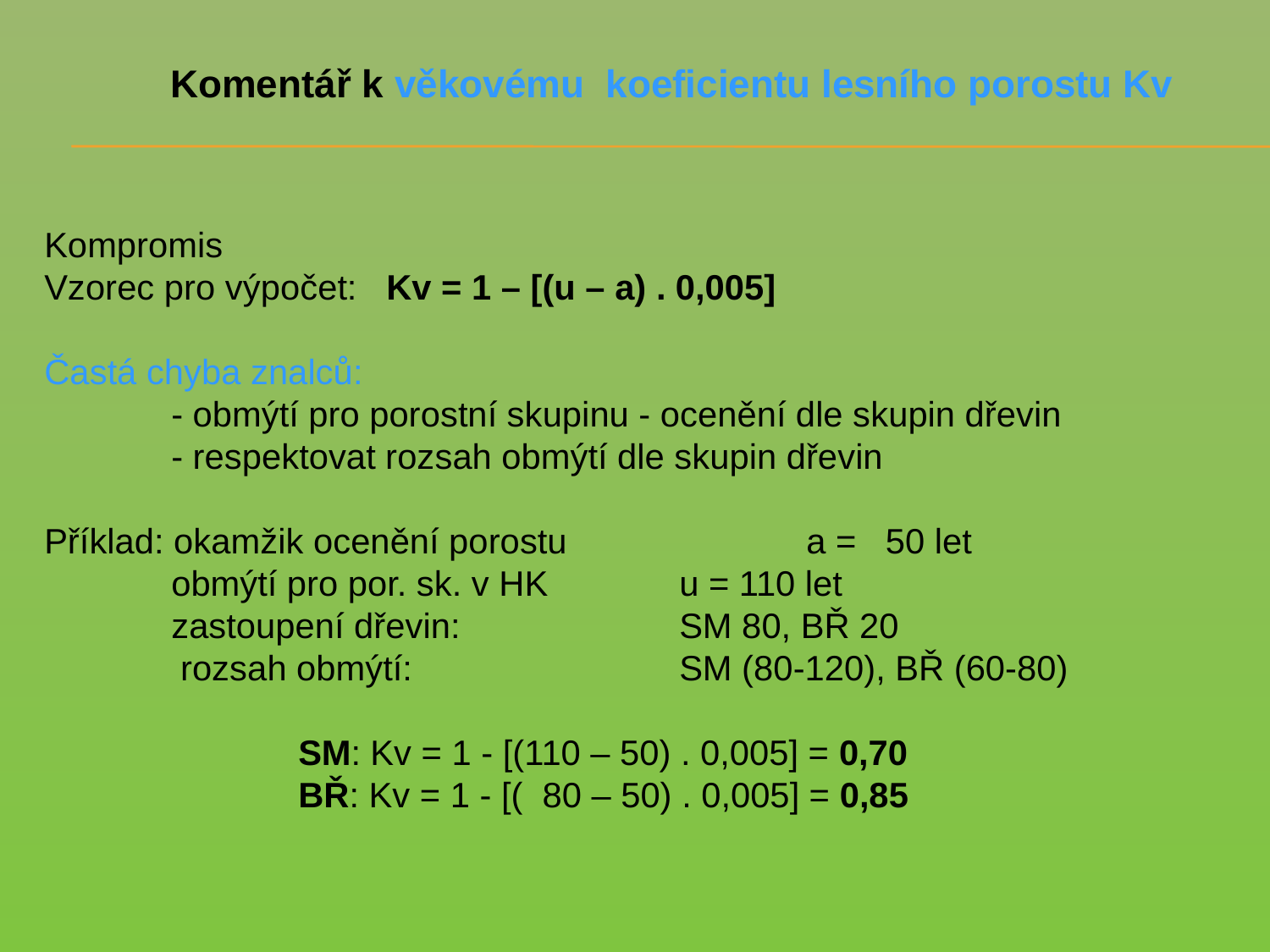

# Komentář k věkovému  koeficientu lesního porostu Kv
Kompromis
Vzorec pro výpočet:   Kv = 1 – [(u – a) . 0,005]

Častá chyba znalců:
	- obmýtí pro porostní skupinu - ocenění dle skupin dřevin
	- respektovat rozsah obmýtí dle skupin dřevin

Příklad: okamžik ocenění porostu 		a =   50 let
	obmýtí pro por. sk. v HK		u = 110 let
	zastoupení dřevin: 		SM 80, BŘ 20
              rozsah obmýtí:                         	SM (80-120), BŘ (60-80)

		SM: Kv = 1 - [(110 – 50) . 0,005] = 0,70
		BŘ: Kv = 1 - [(  80 – 50) . 0,005] = 0,85